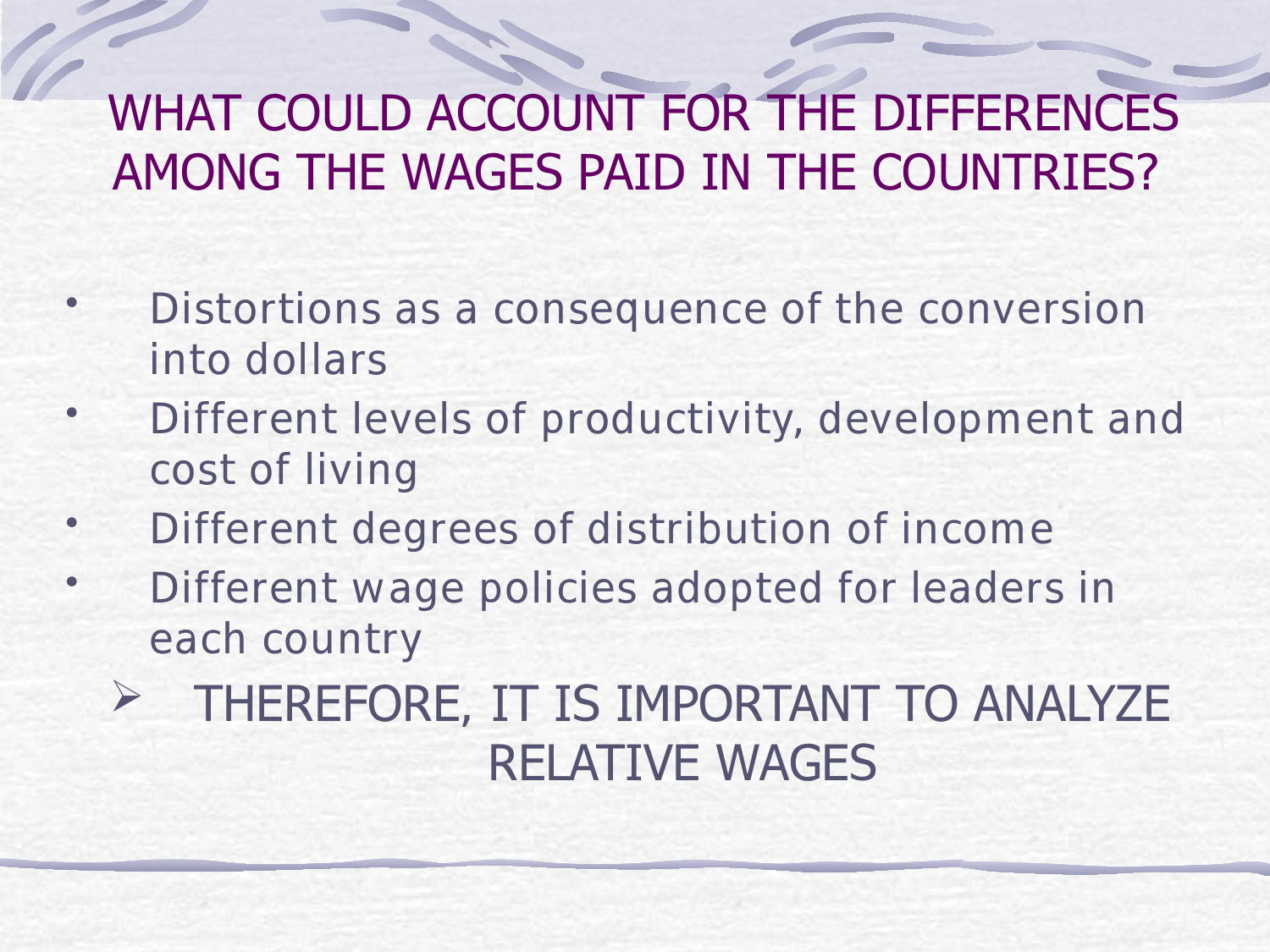

# WHAT COULD ACCOUNT FOR THE DIFFERENCES AMONG THE WAGES PAID IN THE COUNTRIES?
Distortions as a consequence of the conversion into dollars
Different levels of productivity, development and cost of living
Different degrees of distribution of income
Different wage policies adopted for leaders in each country
THEREFORE, IT IS IMPORTANT TO ANALYZE RELATIVE WAGES